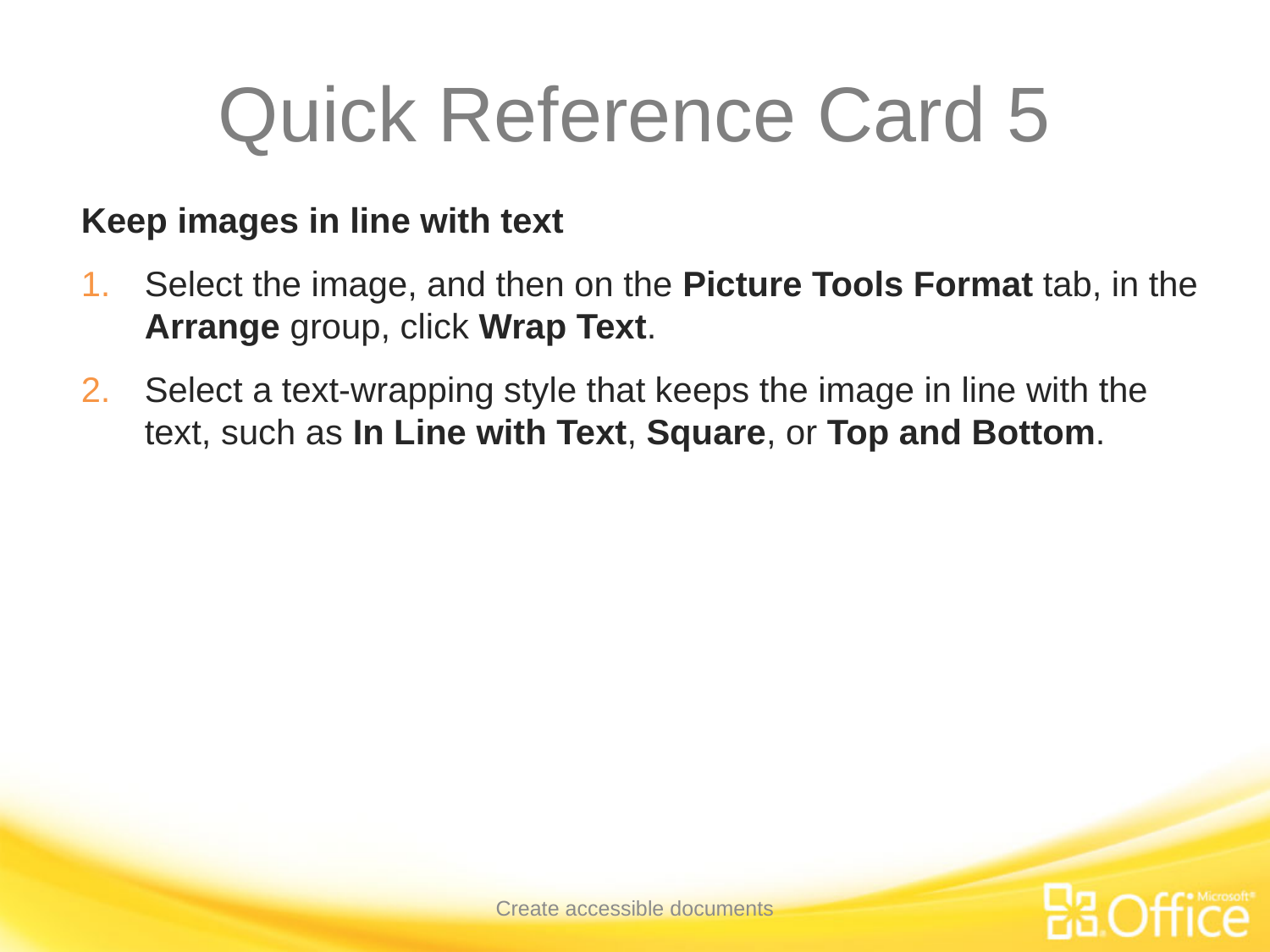

# Quick Reference Card 5
Keep images in line with text
Select the image, and then on the Picture Tools Format tab, in the Arrange group, click Wrap Text.
Select a text-wrapping style that keeps the image in line with the text, such as In Line with Text, Square, or Top and Bottom.

Create accessible documents